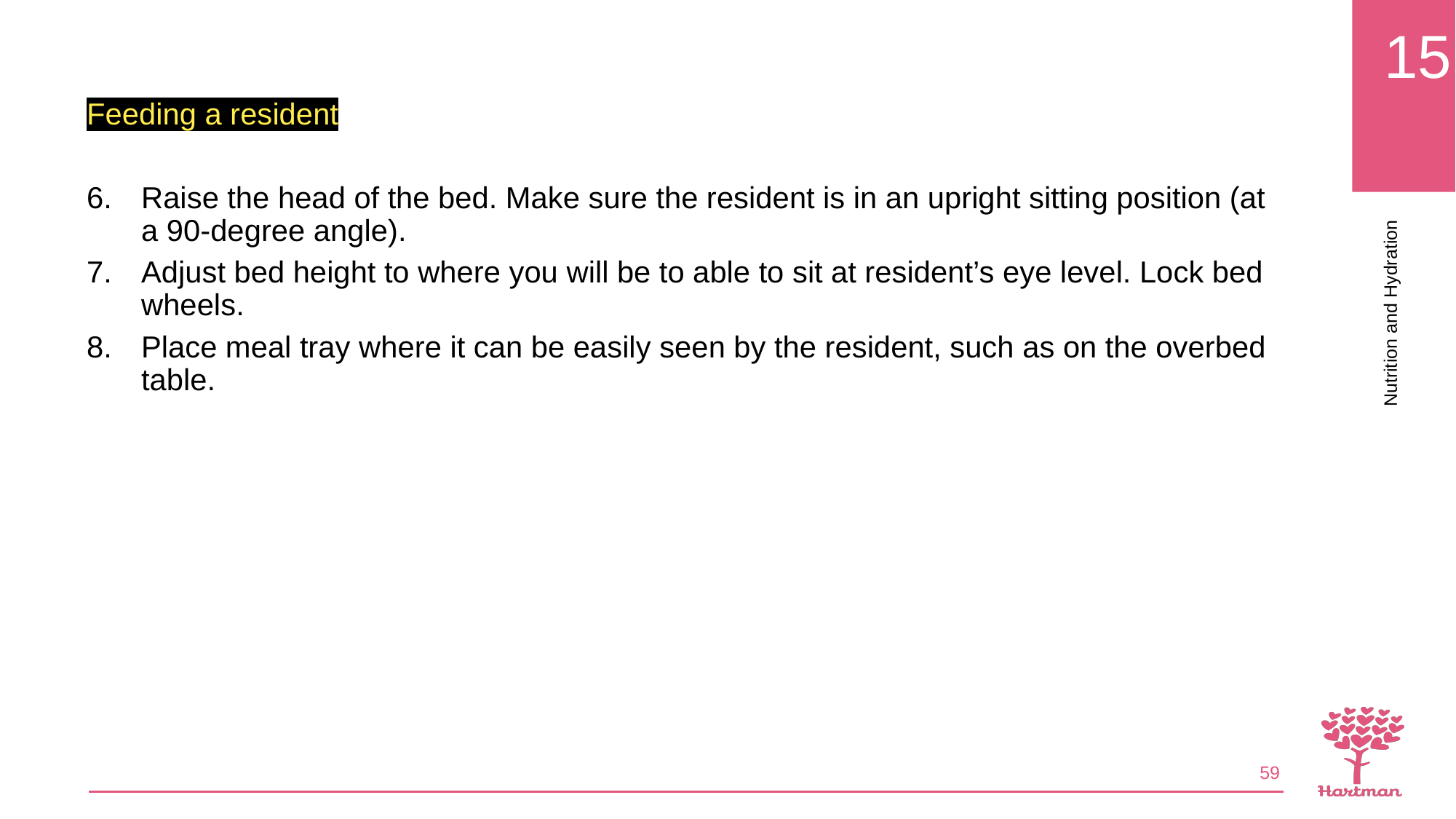

Feeding a resident

Raise the head of the bed. Make sure the resident is in an upright sitting position (at a 90-degree angle).
Adjust bed height to where you will be to able to sit at resident’s eye level. Lock bed wheels.
Place meal tray where it can be easily seen by the resident, such as on the overbed table.

59